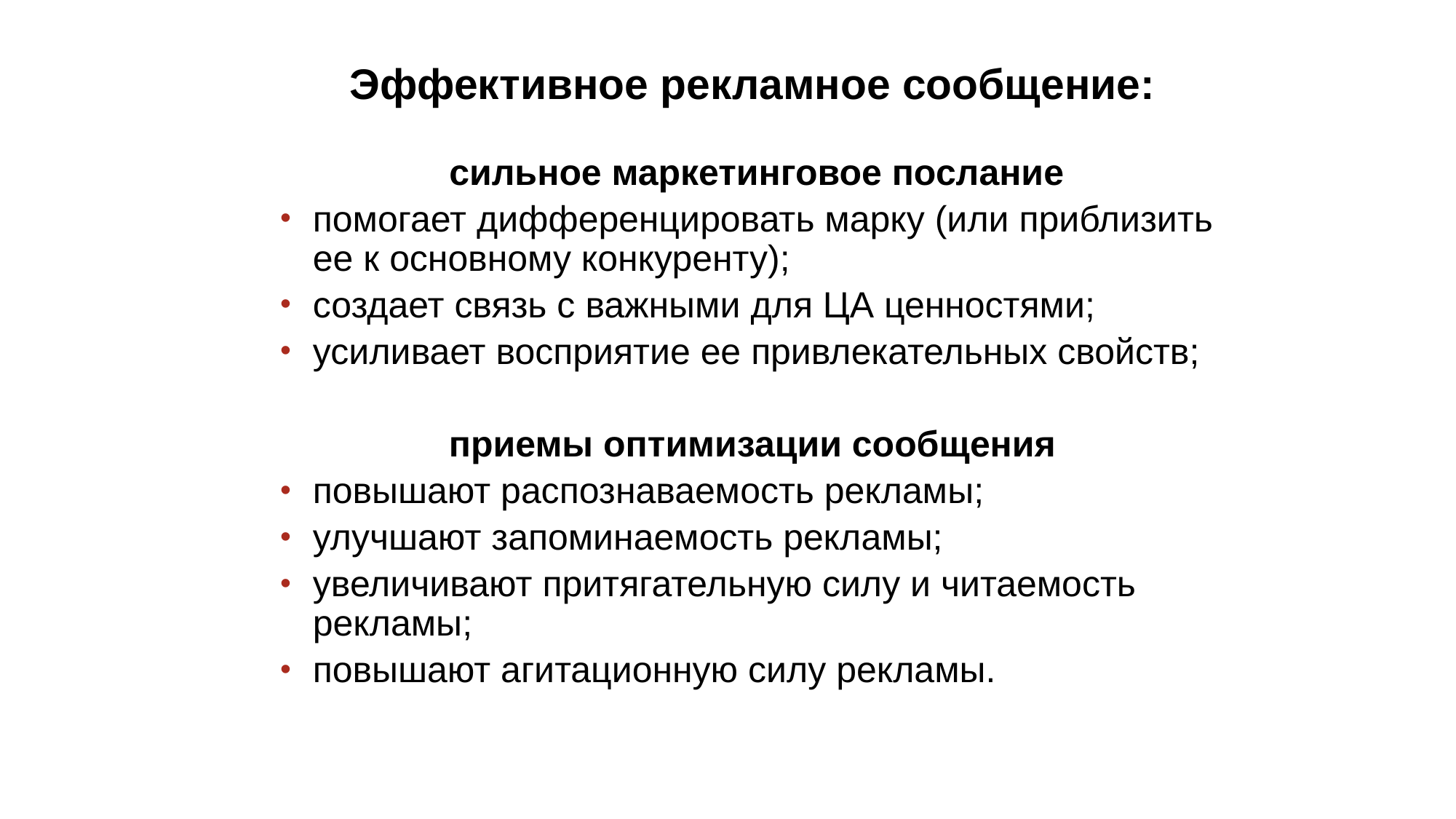

Эффективное рекламное сообщение:

 сильное маркетинговое послание
помогает дифференцировать марку (или приблизить ее к основному конкуренту);
создает связь с важными для ЦА ценностями;
усиливает восприятие ее привлекательных свойств;

приемы оптимизации сообщения
повышают распознаваемость рекламы;
улучшают запоминаемость рекламы;
увеличивают притягательную силу и читаемость рекламы;
повышают агитационную силу рекламы.